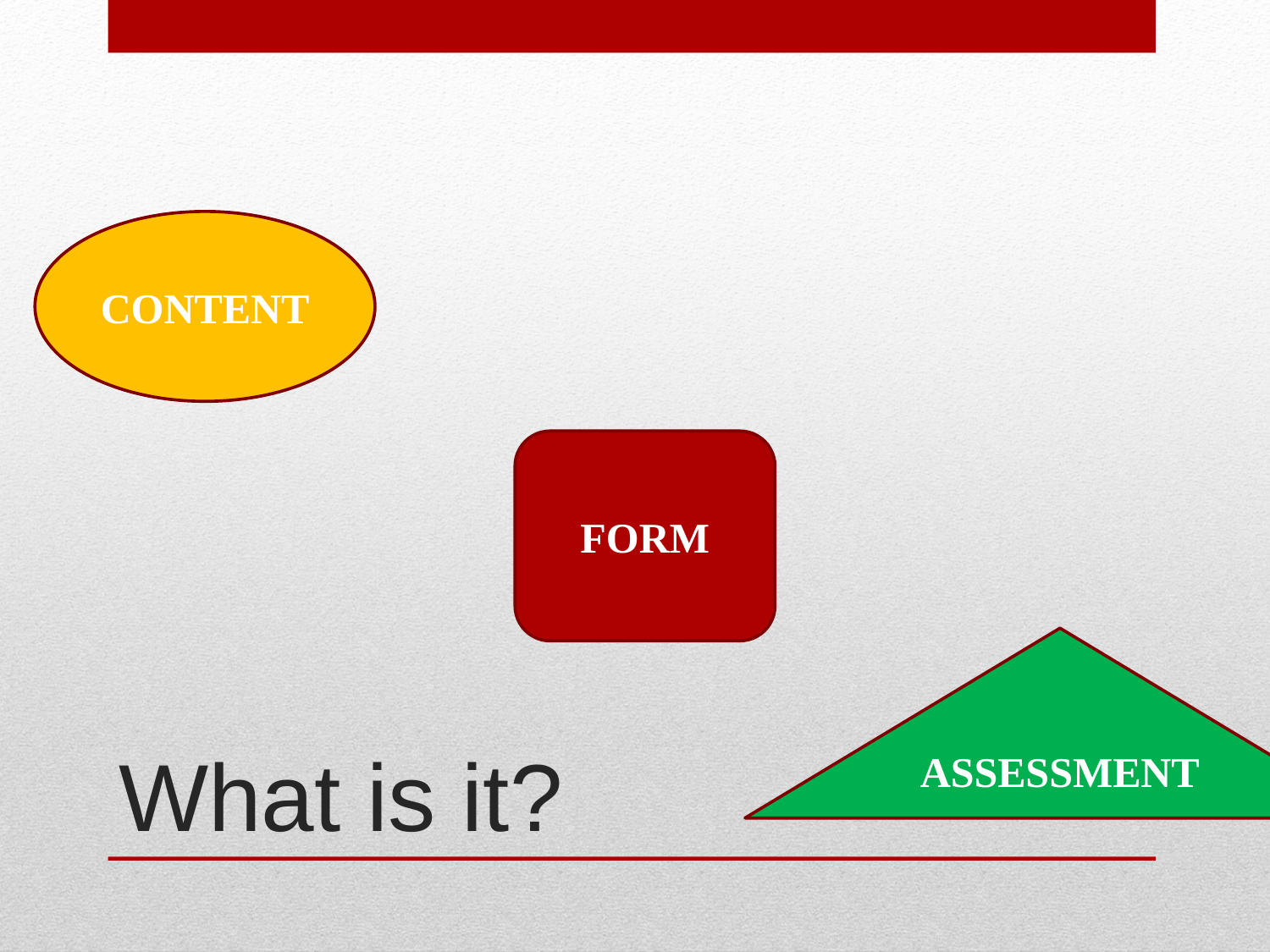

CONTENT
FORM
ASSESSMENT
# What is it?